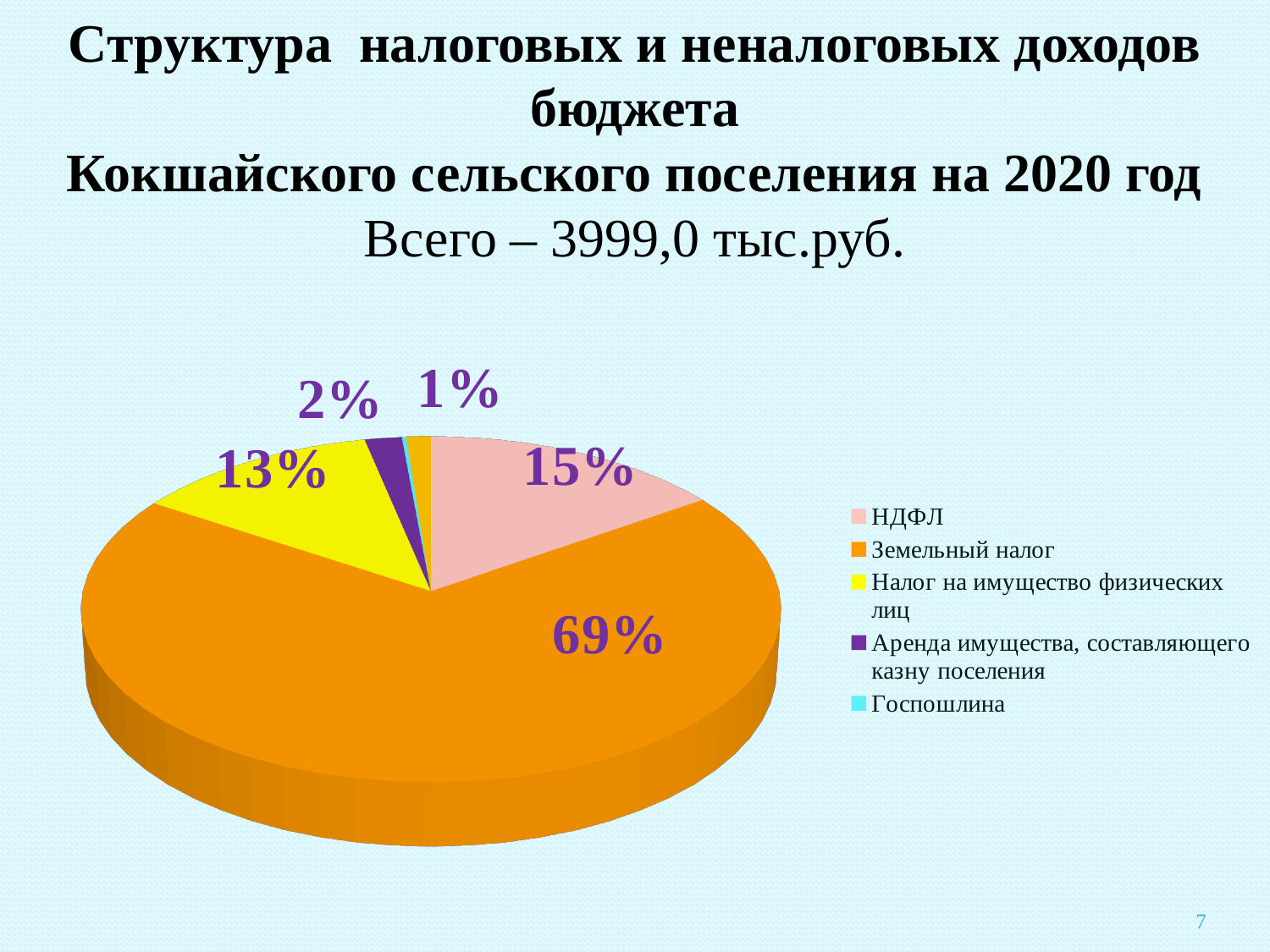

# Структура  налоговых и неналоговых доходов бюджета Кокшайского сельского поселения на 2020 год Всего – 3999,0 тыс.руб.

[unsupported chart]

7